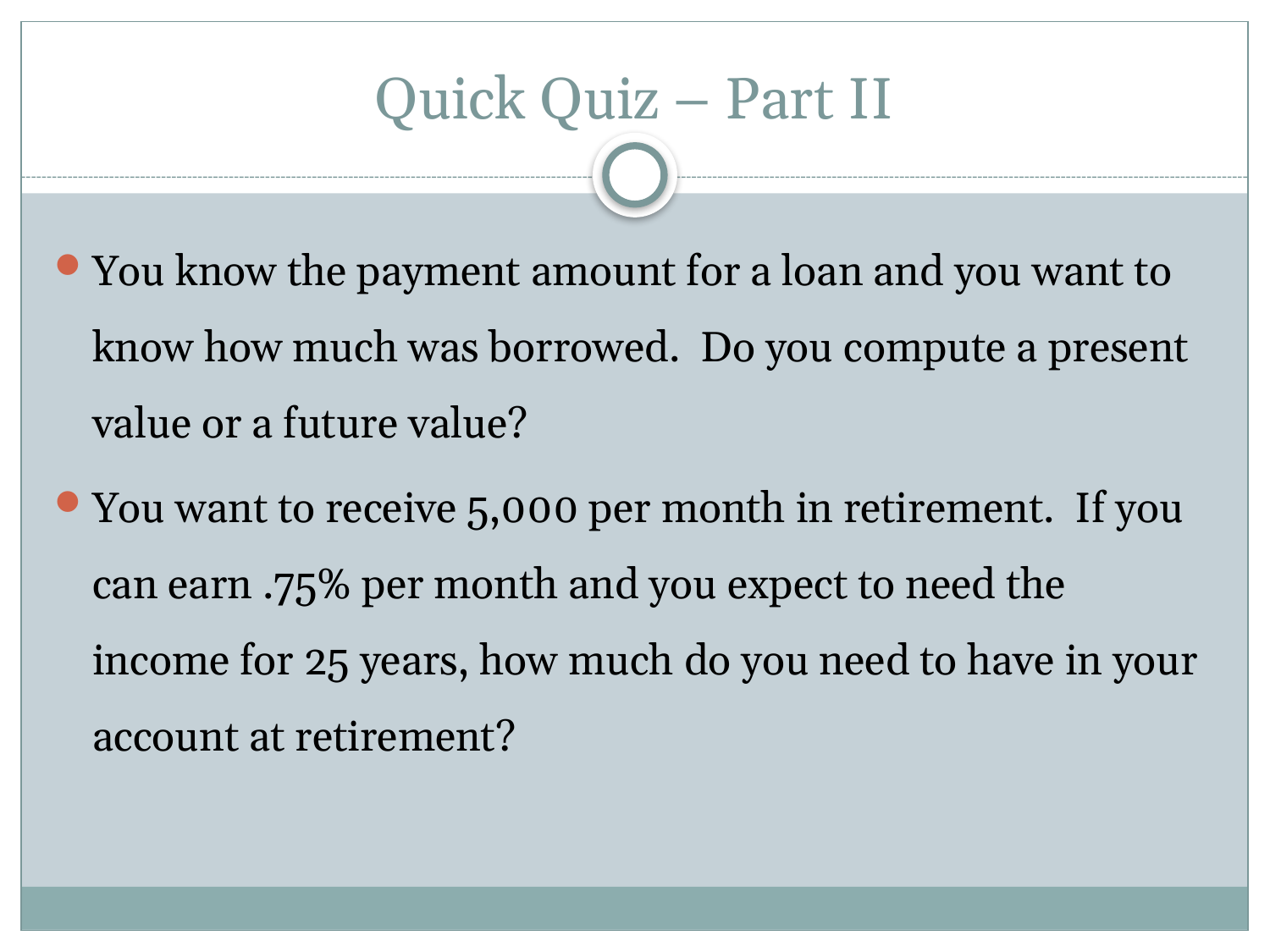

# Quick Quiz – Part II
You know the payment amount for a loan and you want to know how much was borrowed.  Do you compute a present value or a future value?
You want to receive 5,000 per month in retirement.  If you can earn .75% per month and you expect to need the income for 25 years, how much do you need to have in your account at retirement?